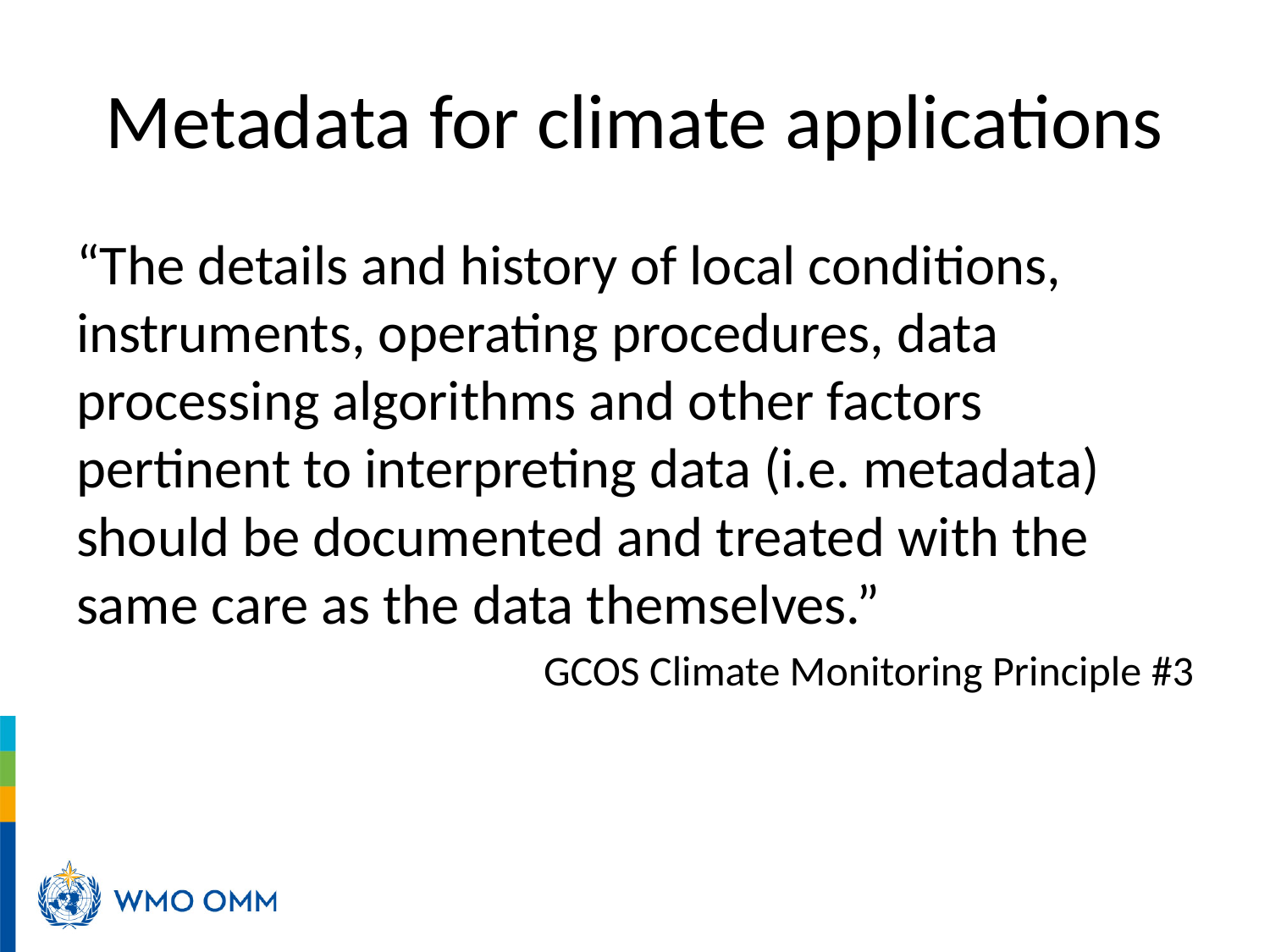

# Metadata for climate applications
“The details and history of local conditions, instruments, operating procedures, data processing algorithms and other factors pertinent to interpreting data (i.e. metadata) should be documented and treated with the same care as the data themselves.”
GCOS Climate Monitoring Principle #3